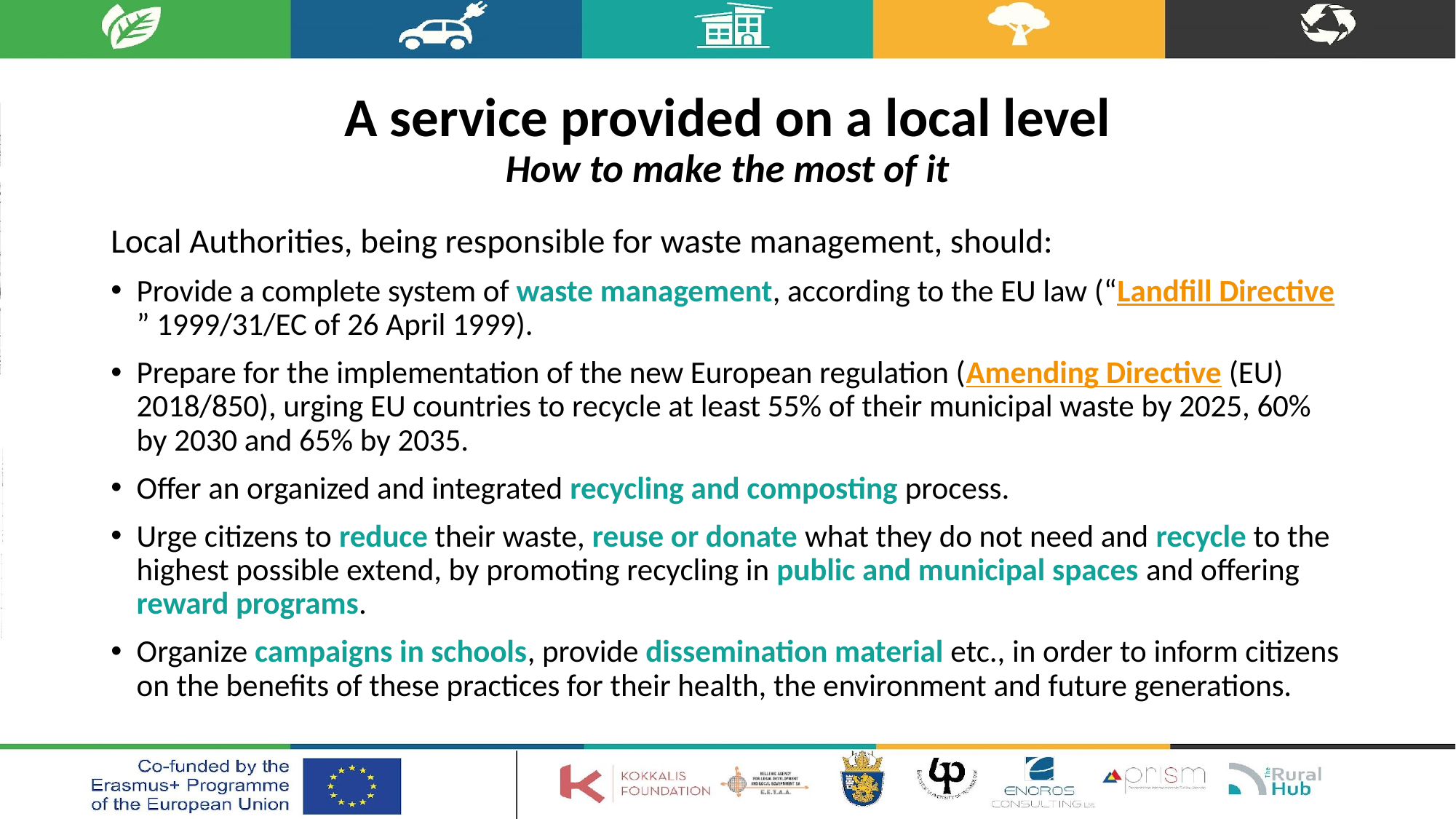

# A service provided on a local level How to make the most of it
Local Authorities, being responsible for waste management, should:
Provide a complete system of waste management, according to the EU law (“Landfill Directive” 1999/31/EC of 26 April 1999).
Prepare for the implementation of the new European regulation (Amending Directive (EU) 2018/850), urging EU countries to recycle at least 55% of their municipal waste by 2025, 60% by 2030 and 65% by 2035.
Offer an organized and integrated recycling and composting process.
Urge citizens to reduce their waste, reuse or donate what they do not need and recycle to the highest possible extend, by promoting recycling in public and municipal spaces and offering reward programs.
Organize campaigns in schools, provide dissemination material etc., in order to inform citizens on the benefits of these practices for their health, the environment and future generations.